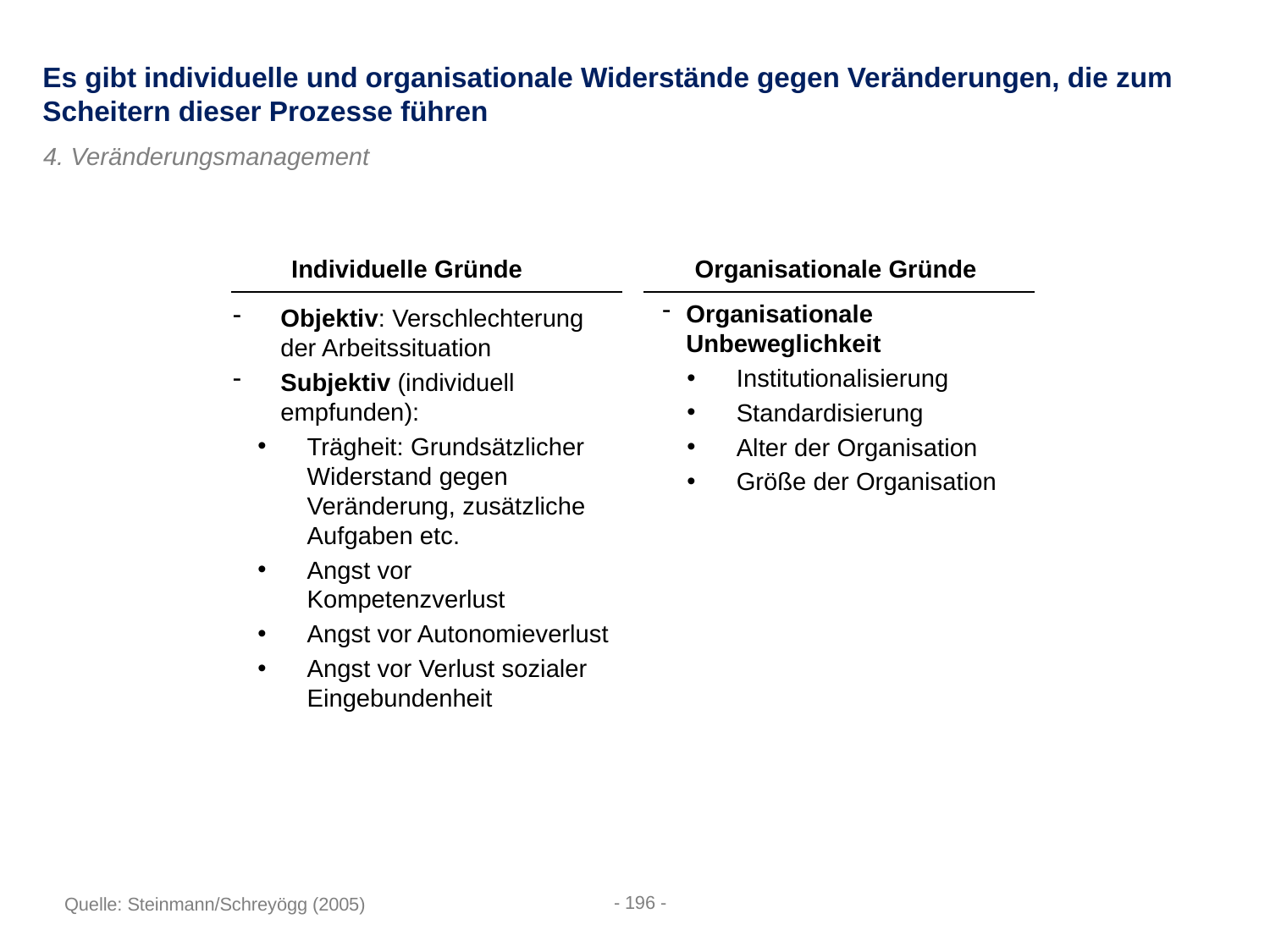

Es gibt individuelle und organisationale Widerstände gegen Veränderungen, die zum Scheitern dieser Prozesse führen
4. Veränderungsmanagement
Individuelle Gründe
Organisationale Gründe
Objektiv: Verschlechterung der Arbeitssituation
Subjektiv (individuell empfunden):
Trägheit: Grundsätzlicher Widerstand gegen Veränderung, zusätzliche Aufgaben etc.
Angst vor Kompetenzverlust
Angst vor Autonomieverlust
Angst vor Verlust sozialer Eingebundenheit
Organisationale Unbeweglichkeit
Institutionalisierung
Standardisierung
Alter der Organisation
Größe der Organisation
- 196 -
Quelle: Steinmann/Schreyögg (2005)